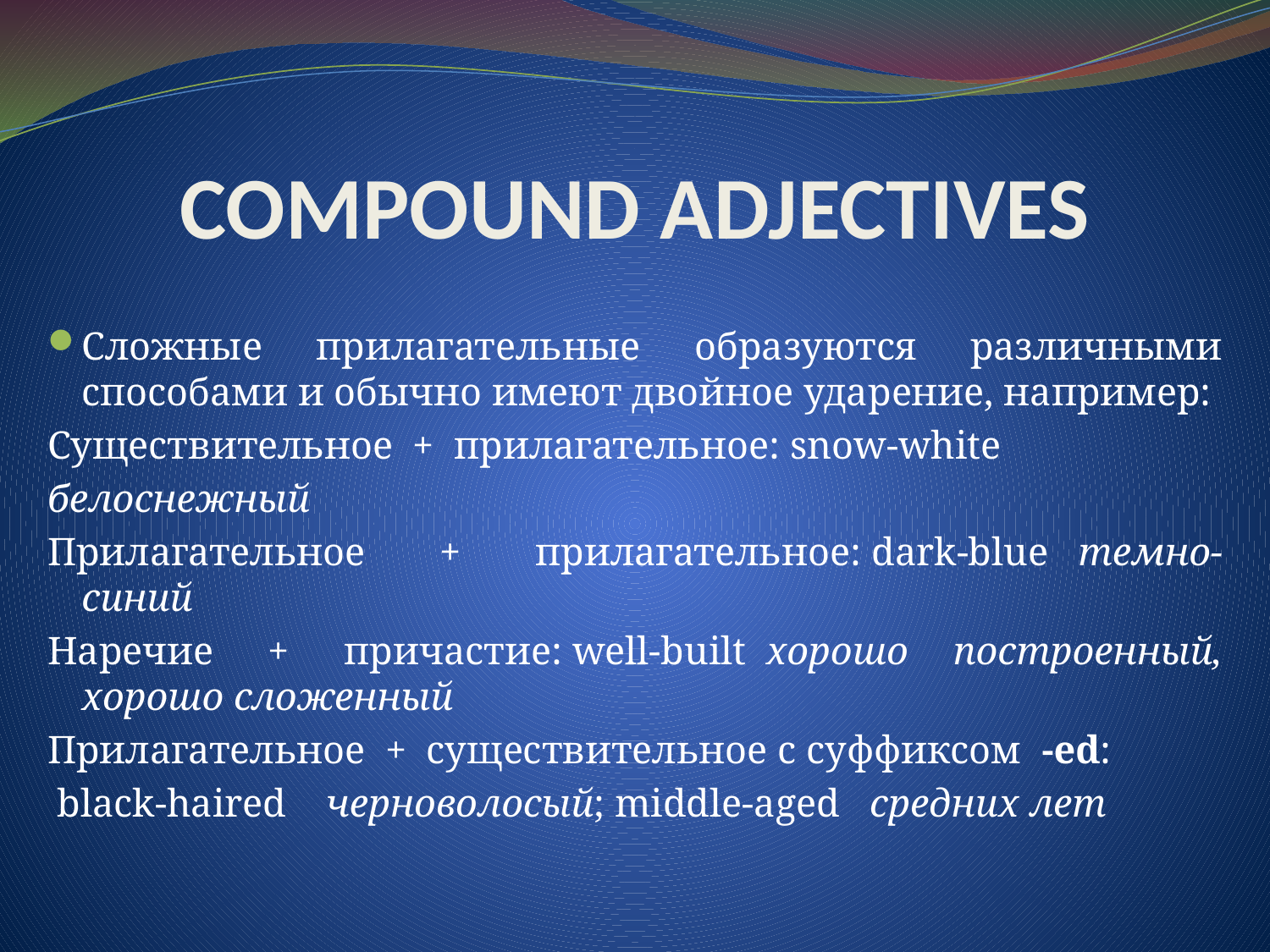

# COMPOUND ADJECTIVES
Сложные прилагательные образуются различными способами и обычно имеют двойное ударение, например:
Существительное  +  прилагательное: snow-white
белоснежный
Прилагательное  +  прилагательное: dark-blue   темно-синий
Наречие  +  причастие: well-built  хорошо построенный, хорошо сложенный
Прилагательное  +  существительное с суффиксом  -ed:
 black-haired    черноволосый; middle-aged   средних лет